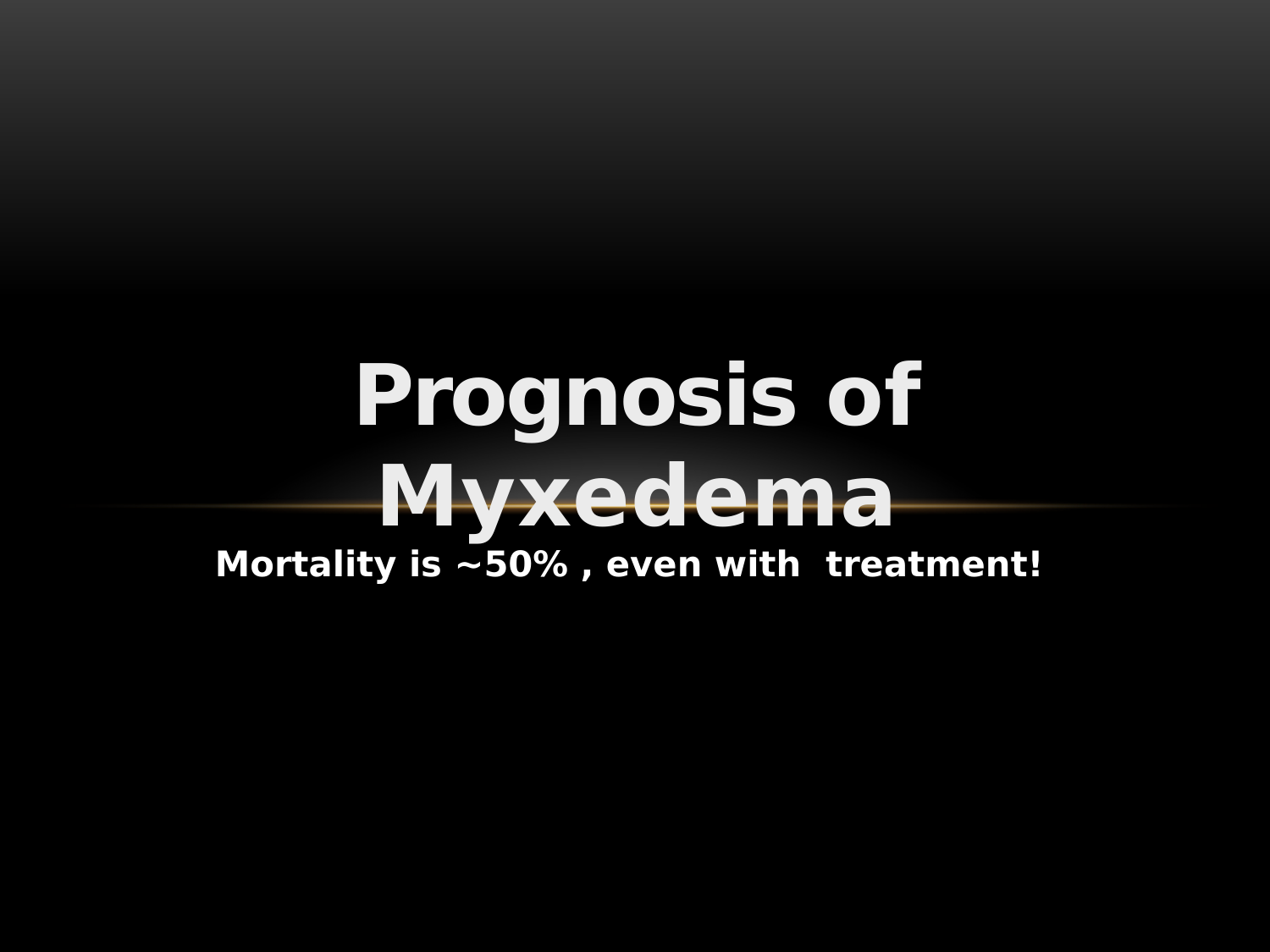

Prognosis of Myxedema
Mortality is ~50% , even with  treatment!